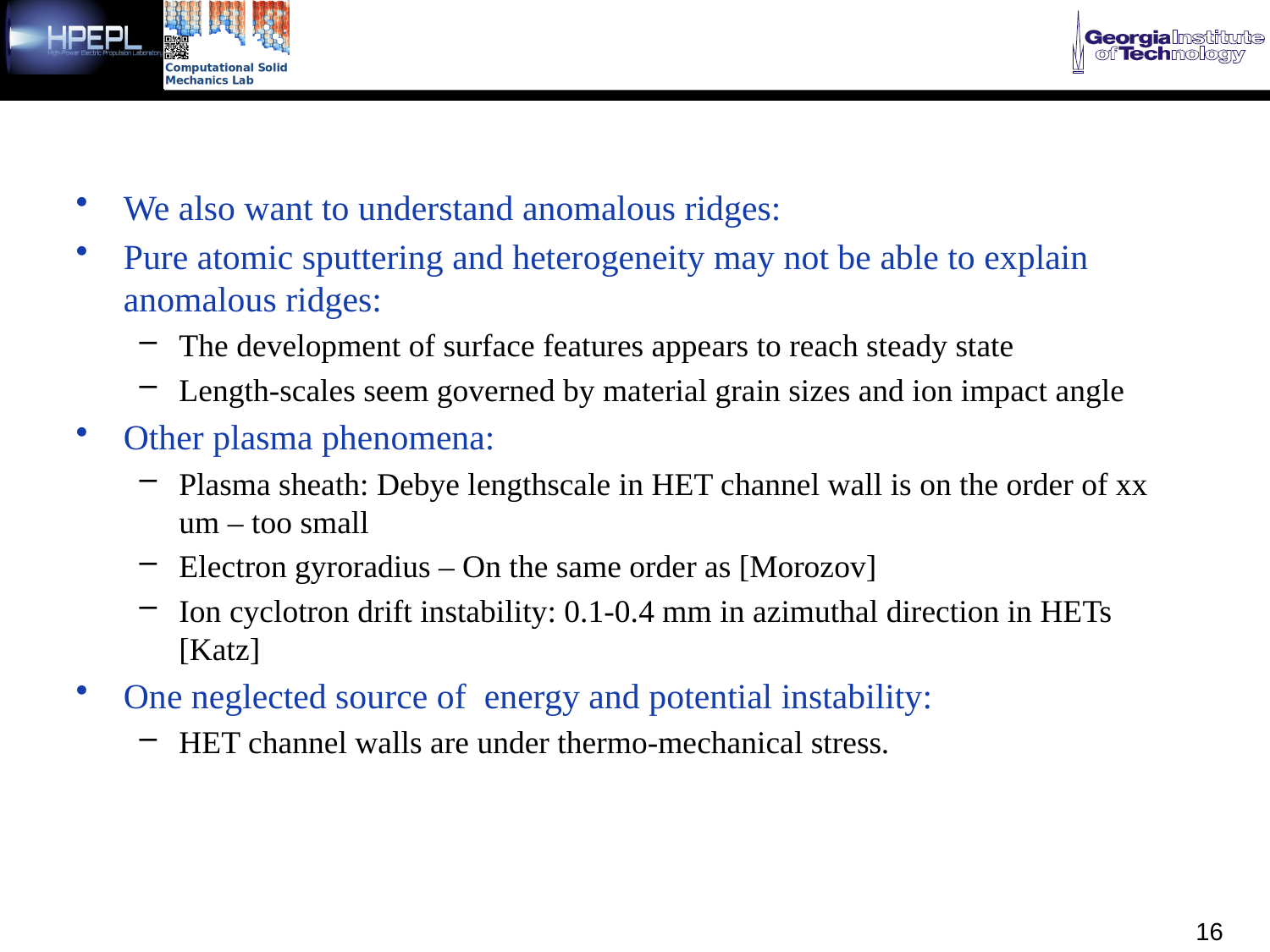

#

We also want to understand anomalous ridges:
Pure atomic sputtering and heterogeneity may not be able to explain anomalous ridges:
The development of surface features appears to reach steady state
Length-scales seem governed by material grain sizes and ion impact angle
Other plasma phenomena:
Plasma sheath: Debye lengthscale in HET channel wall is on the order of xx um – too small
Electron gyroradius – On the same order as [Morozov]
Ion cyclotron drift instability: 0.1-0.4 mm in azimuthal direction in HETs [Katz]
One neglected source of  energy and potential instability:
HET channel walls are under thermo-mechanical stress.

16